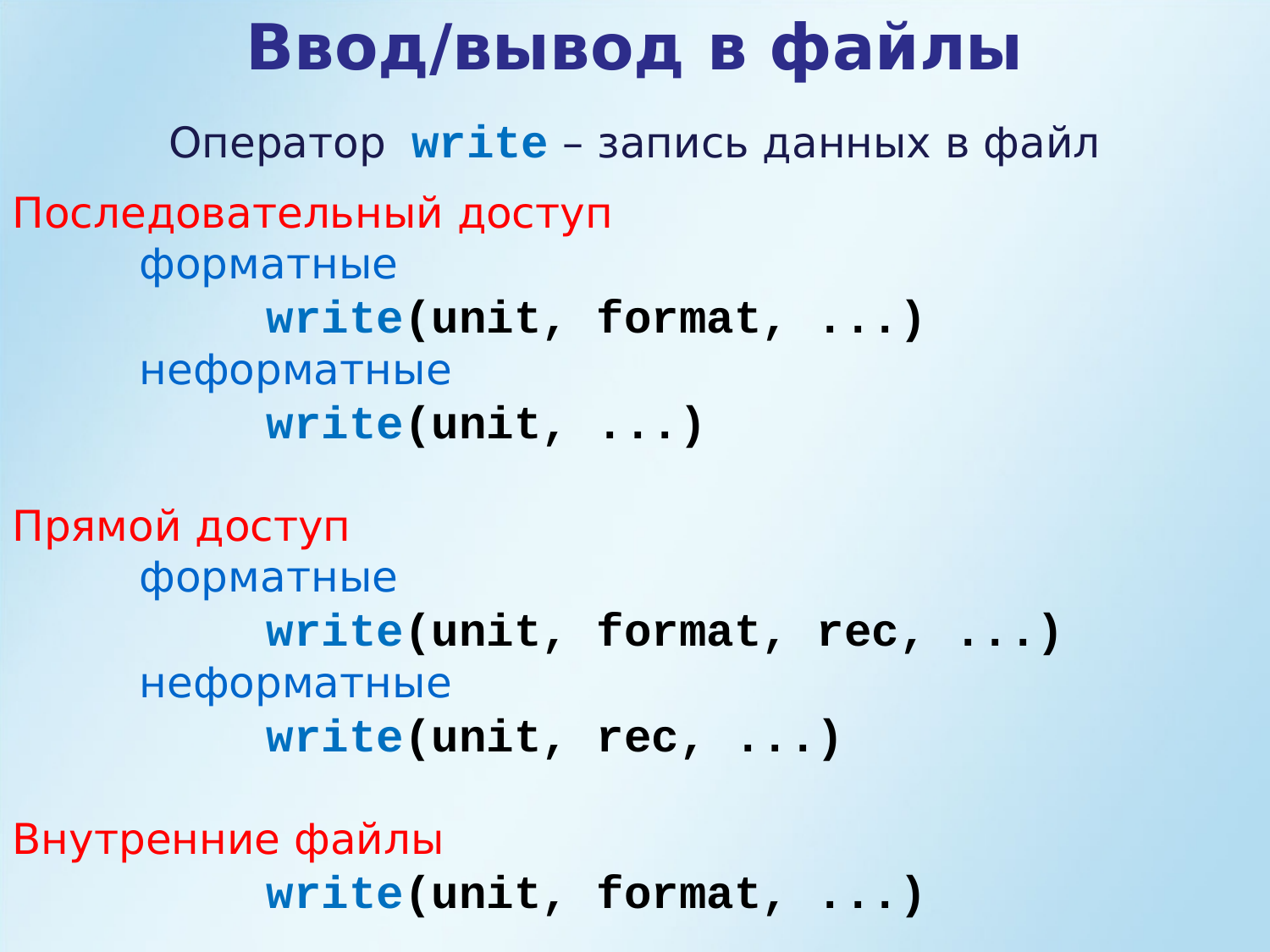

Ввод/вывод в файлы
Оператор write – запись данных в файл
Последовательный доступ
	форматные
		write(unit, format, ...)
	неформатные
		write(unit, ...)

Прямой доступ
	форматные
		write(unit, format, rec, ...)
	неформатные
		write(unit, rec, ...)

Внутренние файлы
		write(unit, format, ...)